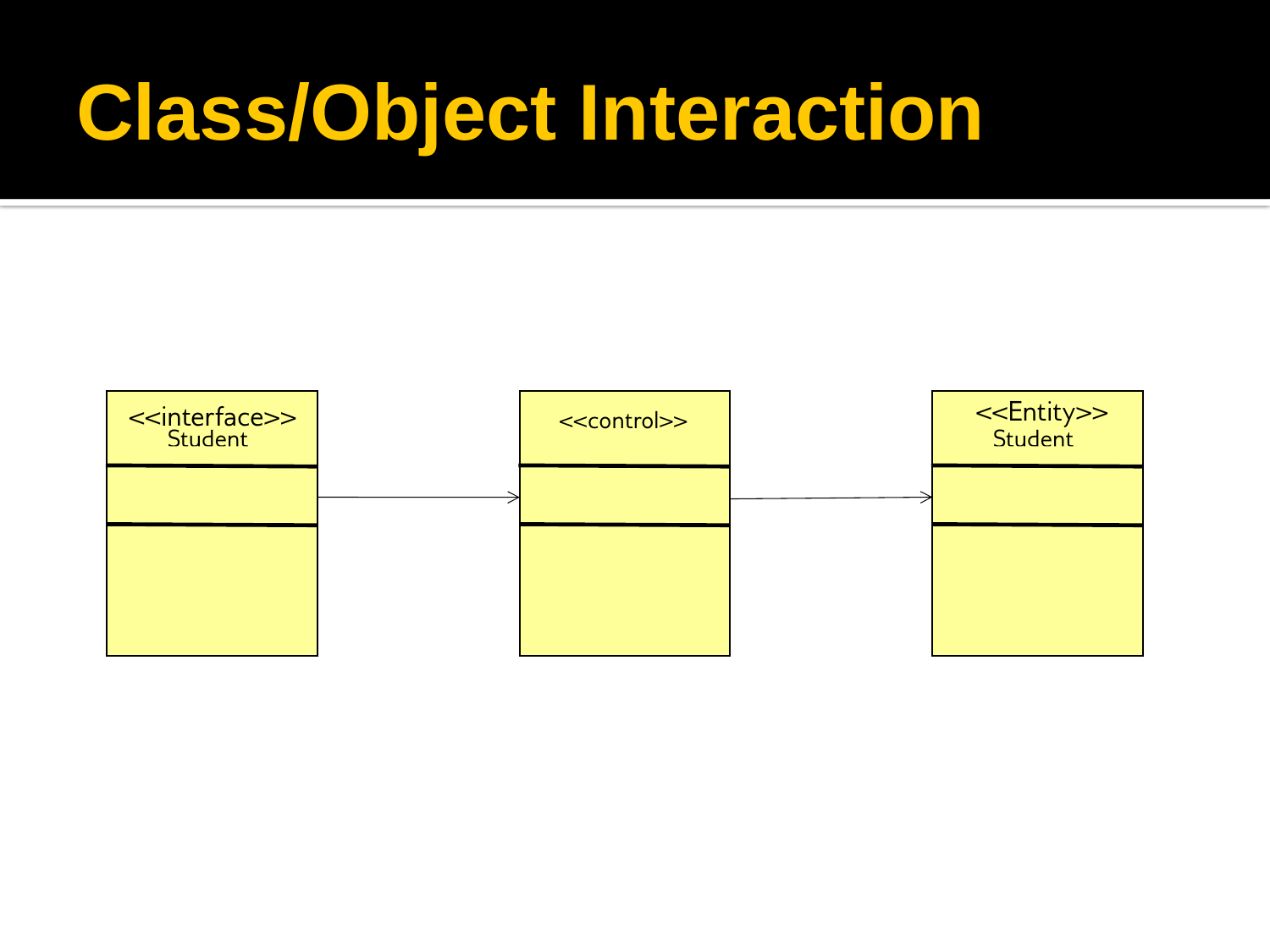

# Class/Object Interaction

<<Entity>>

Student

<<interface>>

<<control>>

Student